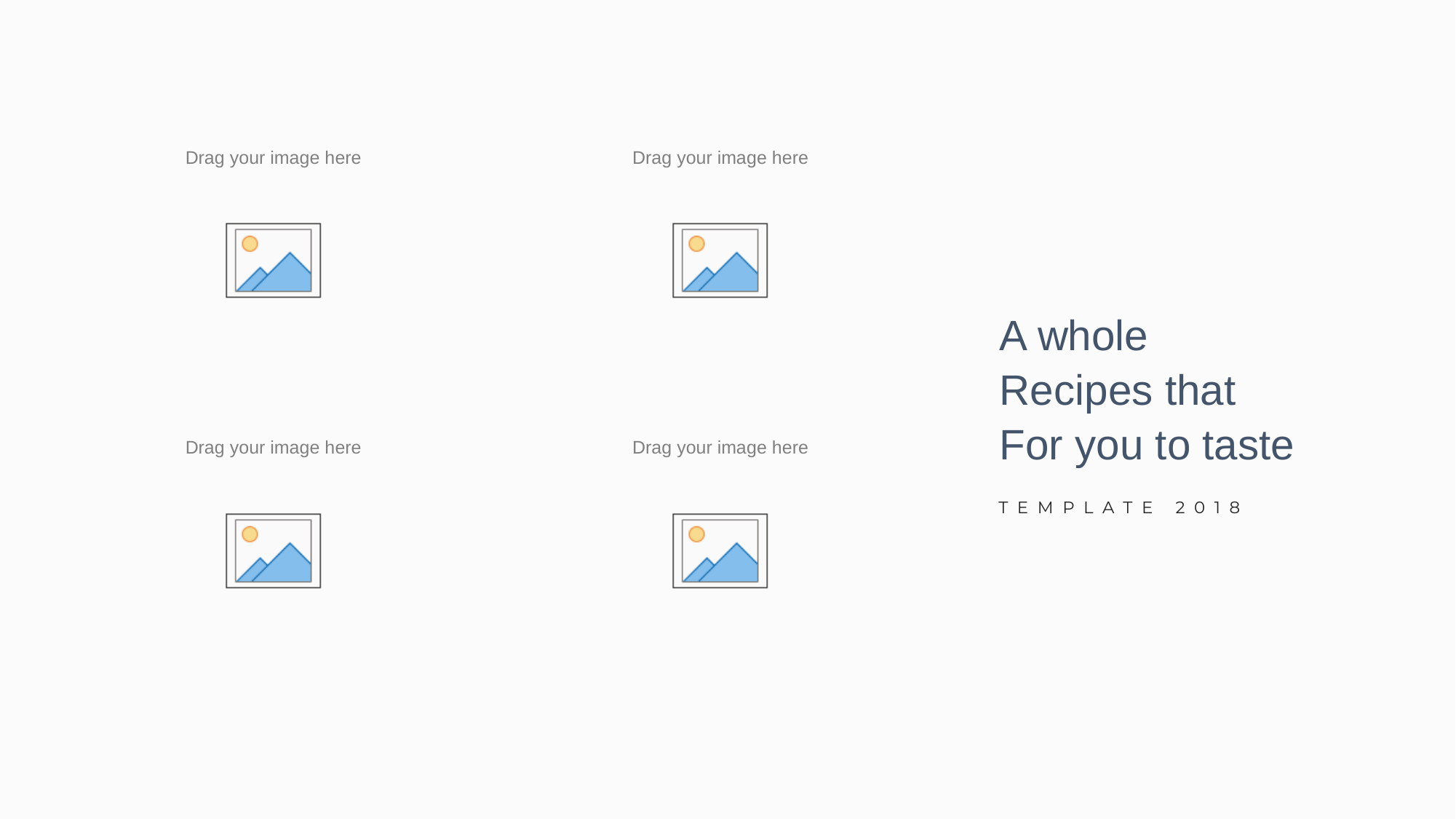

A whole
Recipes that
For you to taste
TEMPLATE 2018